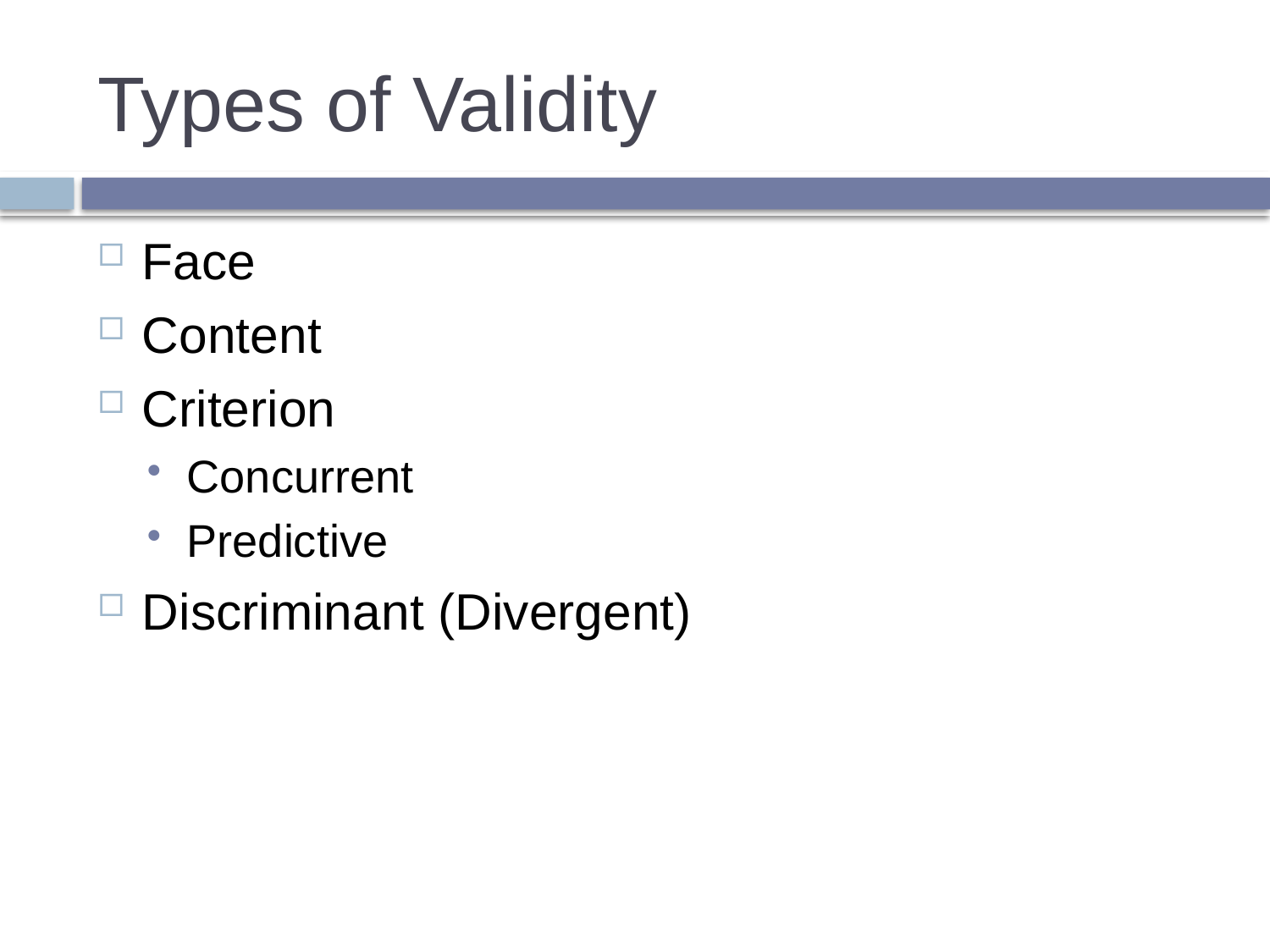

# Types of Validity
Face
Content
Criterion
Concurrent
Predictive
Discriminant (Divergent)